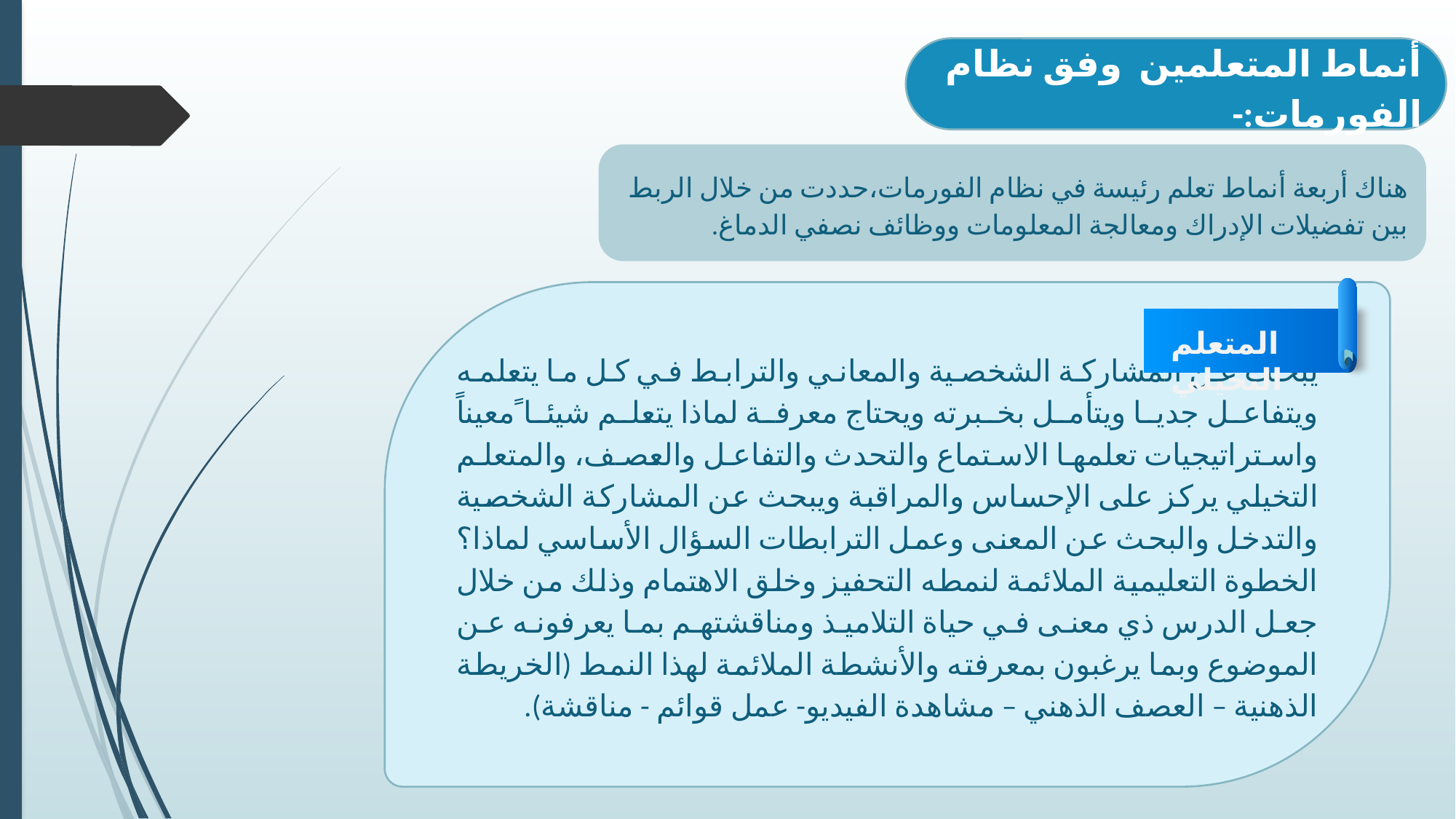

أنماط المتعلمين  وفق نظام الفورمات:-
هناك أربعة أنماط تعلم رئيسة في نظام الفورمات،حددت من خلال الربط بين تفضيلات الإدراك ومعالجة المعلومات ووظائف نصفي الدماغ.

يبحث عن المشاركة الشخصية والمعاني والترابط في كل ما يتعلمه ويتفاعل جديا ويتأمل بخبرته ويحتاج معرفة لماذا يتعلم شيئا ًمعيناً واستراتيجيات تعلمها الاستماع والتحدث والتفاعل والعصف، والمتعلم التخيلي يركز على الإحساس والمراقبة ويبحث عن المشاركة الشخصية والتدخل والبحث عن المعنى وعمل الترابطات السؤال الأساسي لماذا؟ الخطوة التعليمية الملائمة لنمطه التحفيز وخلق الاهتمام وذلك من خلال جعل الدرس ذي معنى في حياة التلاميذ ومناقشتهم بما يعرفونه عن الموضوع وبما يرغبون بمعرفته والأنشطة الملائمة لهذا النمط (الخريطة الذهنية – العصف الذهني – مشاهدة الفيديو- عمل قوائم - مناقشة).
المتعلم التخيلي
المتعلم التخيلي